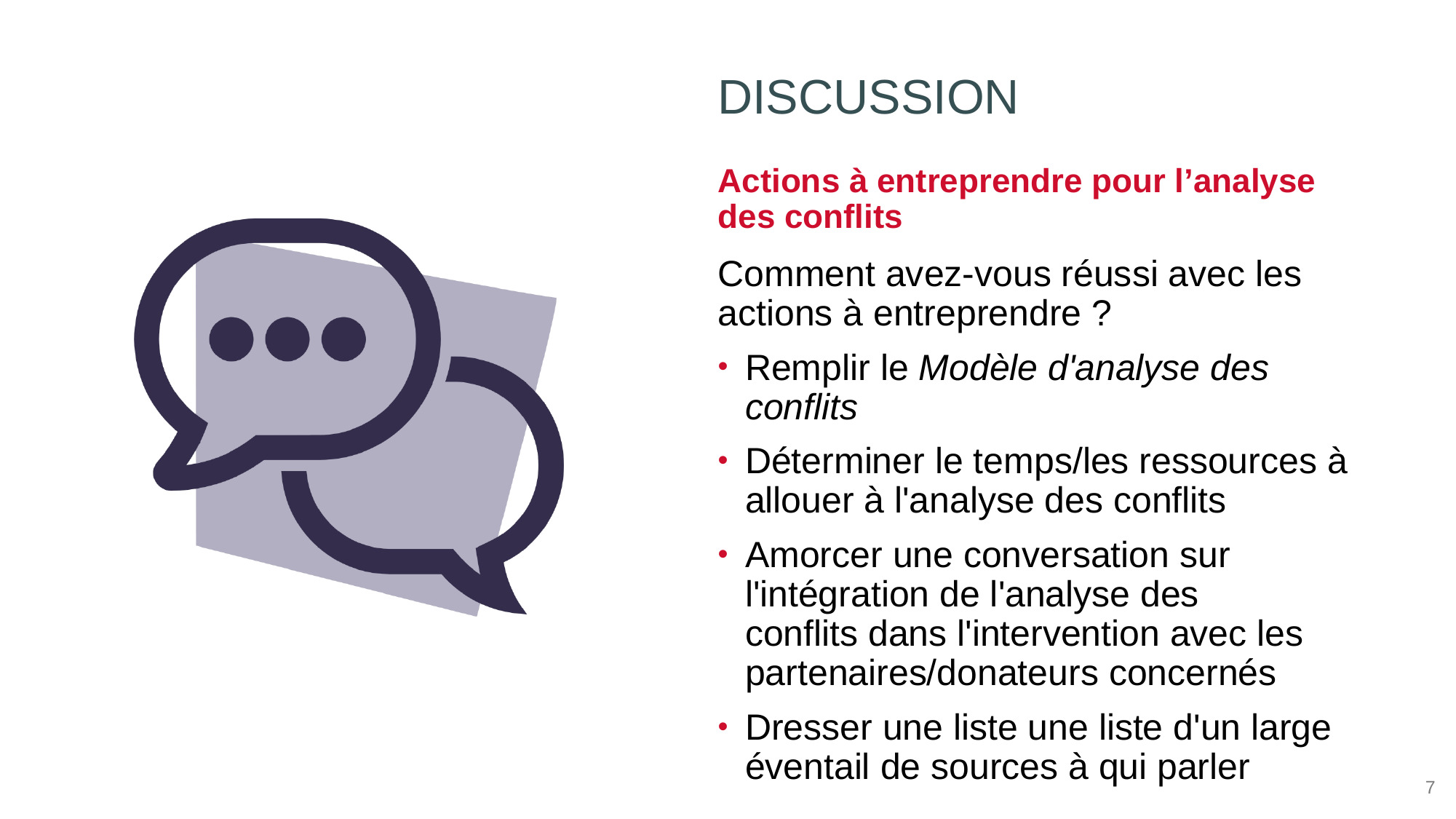

Actions à entreprendre pour l’analyse des conflits
Comment avez-vous réussi avec les actions à entreprendre ?
Remplir le Modèle d'analyse des conflits
Déterminer le temps/les ressources à allouer à l'analyse des conflits
Amorcer une conversation sur l'intégration de l'analyse des conflits dans l'intervention avec les partenaires/donateurs concernés
Dresser une liste une liste d'un large éventail de sources à qui parler
7